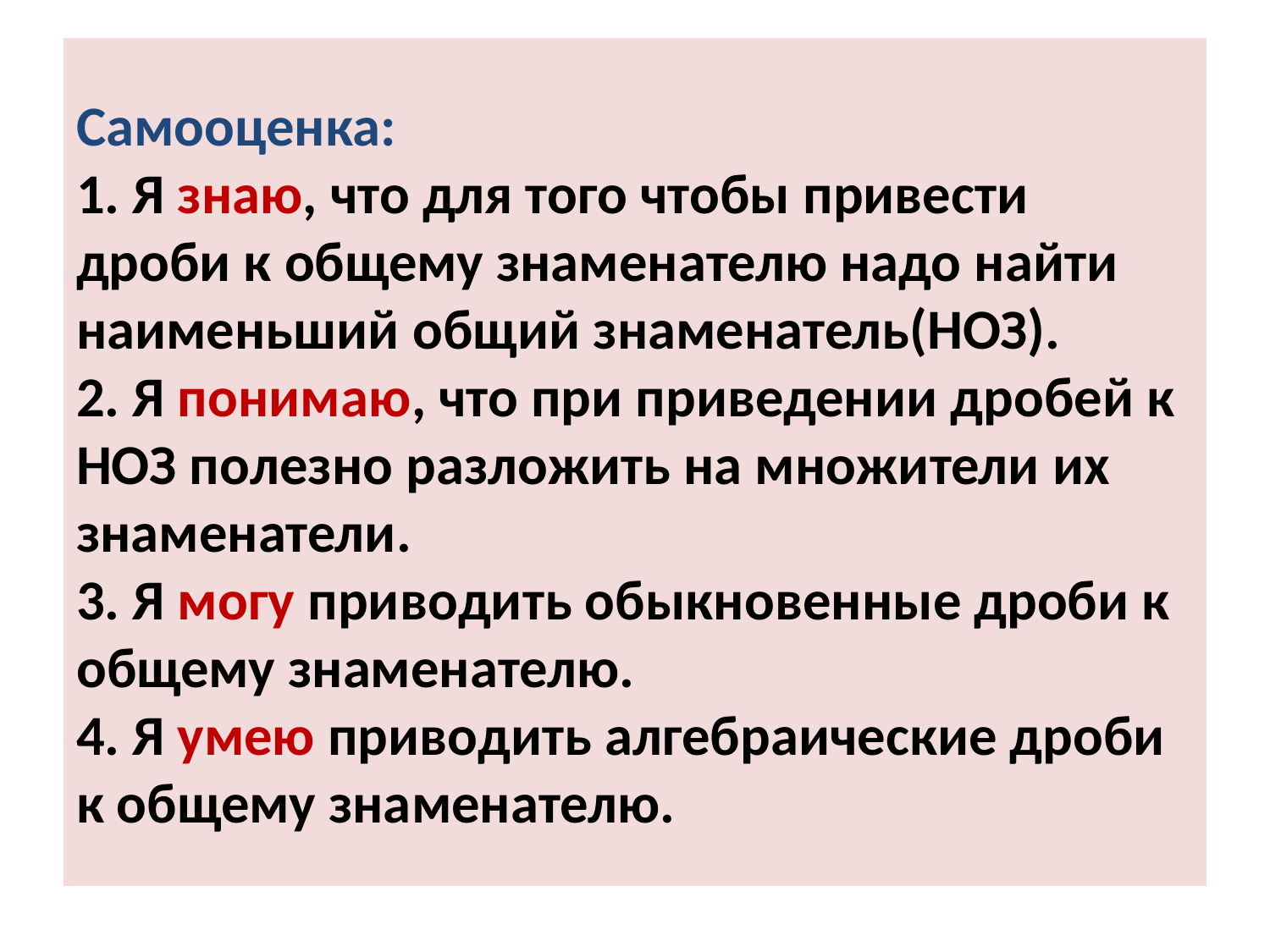

# Самооценка: 1. Я знаю, что для того чтобы привести дроби к общему знаменателю надо найти наименьший общий знаменатель(НОЗ). 2. Я понимаю, что при приведении дробей к НОЗ полезно разложить на множители их знаменатели. 3. Я могу приводить обыкновенные дроби к общему знаменателю. 4. Я умею приводить алгебраические дроби к общему знаменателю.